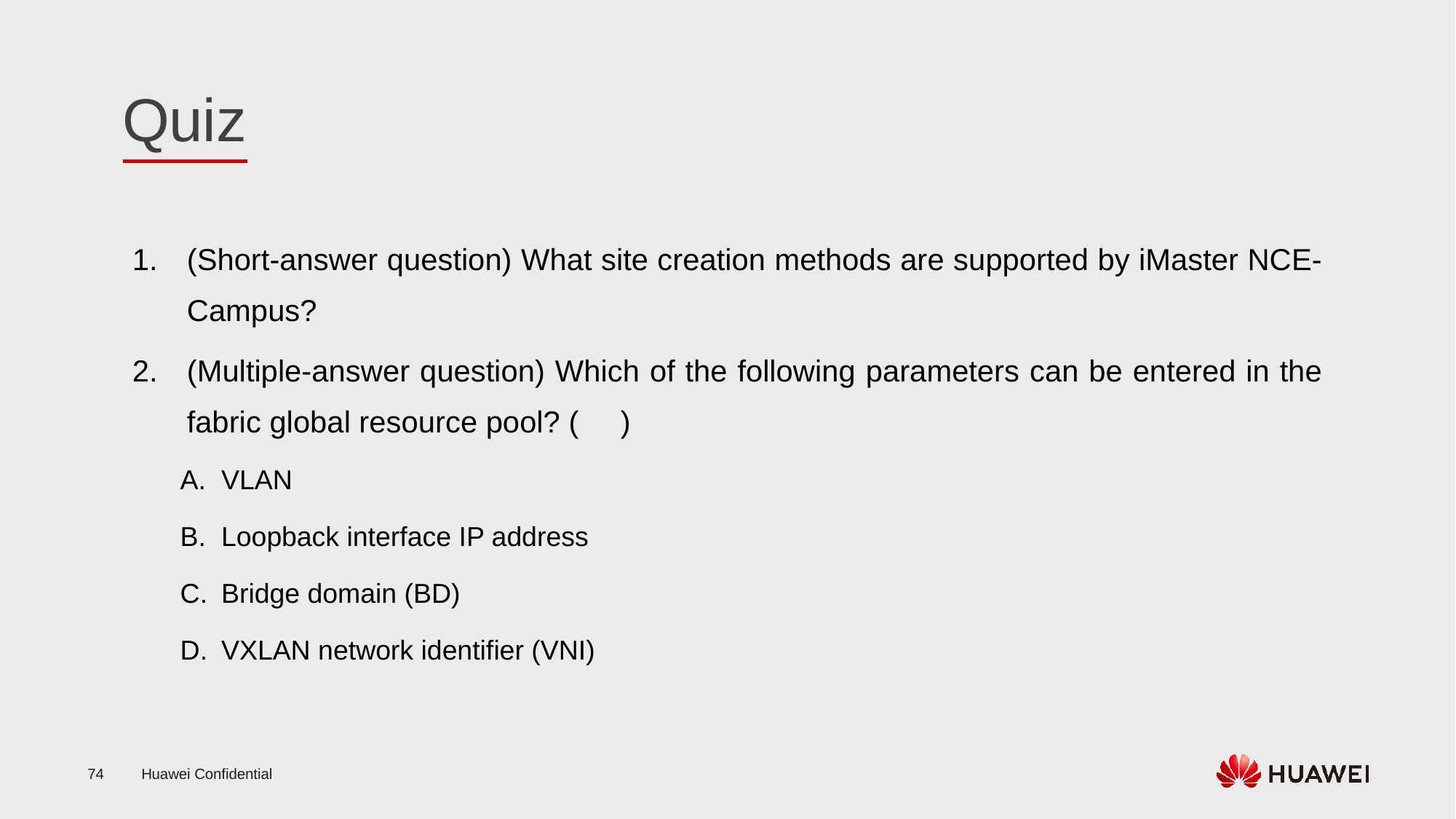

(Short-answer question) What site creation methods are supported by iMaster NCE-Campus?
(Multiple-answer question) Which of the following parameters can be entered in the fabric global resource pool? (     )
VLAN
Loopback interface IP address
Bridge domain (BD)
VXLAN network identifier (VNI)